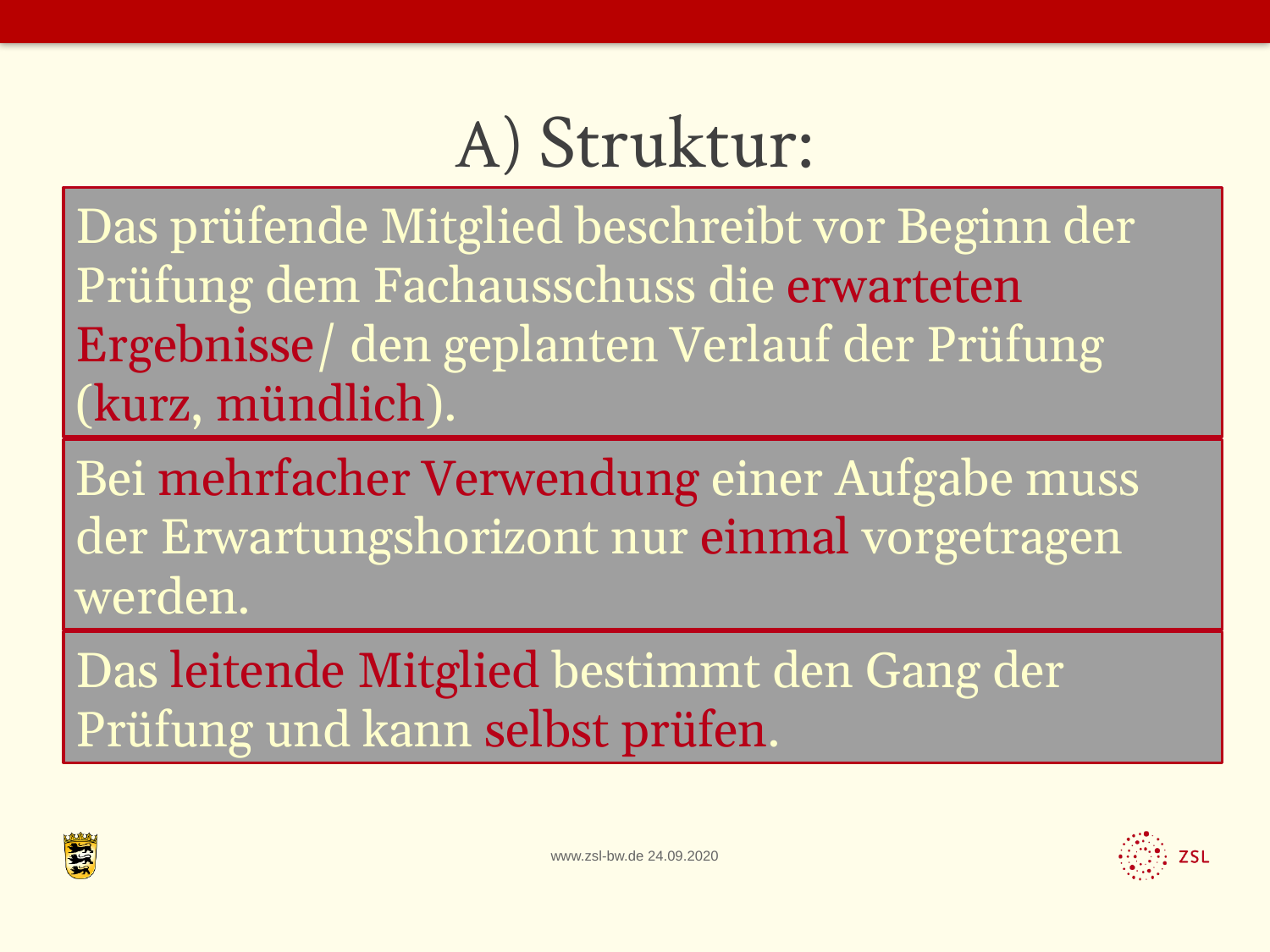

# A) Struktur:
Das prüfende Mitglied beschreibt vor Beginn der Prüfung dem Fachausschuss die erwarteten Ergebnisse/ den geplanten Verlauf der Prüfung (kurz, mündlich).
Bei mehrfacher Verwendung einer Aufgabe muss der Erwartungshorizont nur einmal vorgetragen werden.
Das leitende Mitglied bestimmt den Gang der Prüfung und kann selbst prüfen.